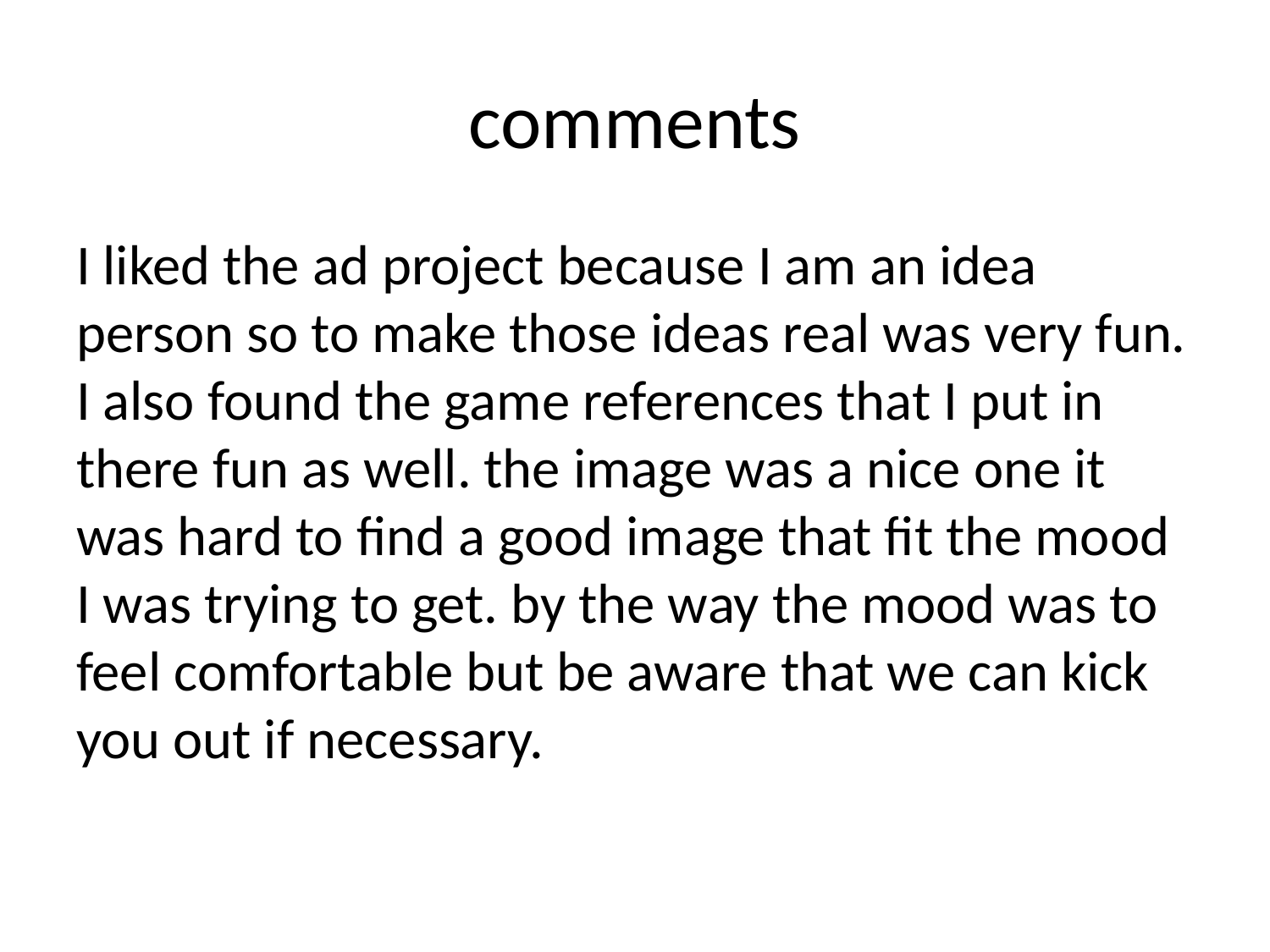

# comments
I liked the ad project because I am an idea person so to make those ideas real was very fun. I also found the game references that I put in there fun as well. the image was a nice one it was hard to find a good image that fit the mood I was trying to get. by the way the mood was to feel comfortable but be aware that we can kick you out if necessary.